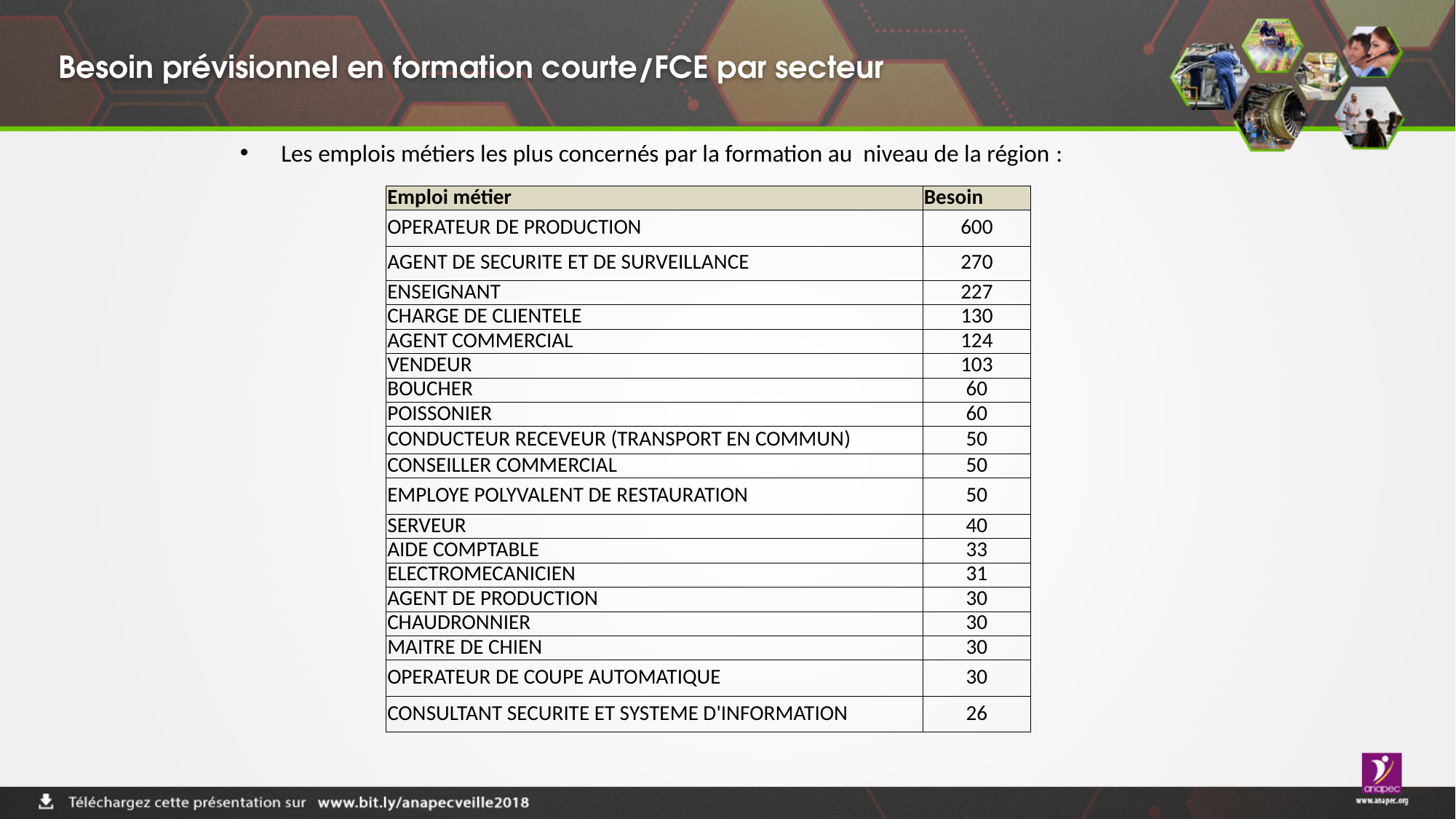

Besoin prévisionnel en formation courte/FCE par secteur
Les emplois métiers les plus concernés par la formation au  niveau de la région :

| Emploi métier | Besoin |
| --- | --- |
| OPERATEUR DE PRODUCTION | 600 |
| AGENT DE SECURITE ET DE SURVEILLANCE | 270 |
| ENSEIGNANT | 227 |
| CHARGE DE CLIENTELE | 130 |
| AGENT COMMERCIAL | 124 |
| VENDEUR | 103 |
| BOUCHER | 60 |
| POISSONIER | 60 |
| CONDUCTEUR RECEVEUR (TRANSPORT EN COMMUN) | 50 |
| CONSEILLER COMMERCIAL | 50 |
| EMPLOYE POLYVALENT DE RESTAURATION | 50 |
| SERVEUR | 40 |
| AIDE COMPTABLE | 33 |
| ELECTROMECANICIEN | 31 |
| AGENT DE PRODUCTION | 30 |
| CHAUDRONNIER | 30 |
| MAITRE DE CHIEN | 30 |
| OPERATEUR DE COUPE AUTOMATIQUE | 30 |
| CONSULTANT SECURITE ET SYSTEME D'INFORMATION | 26 |